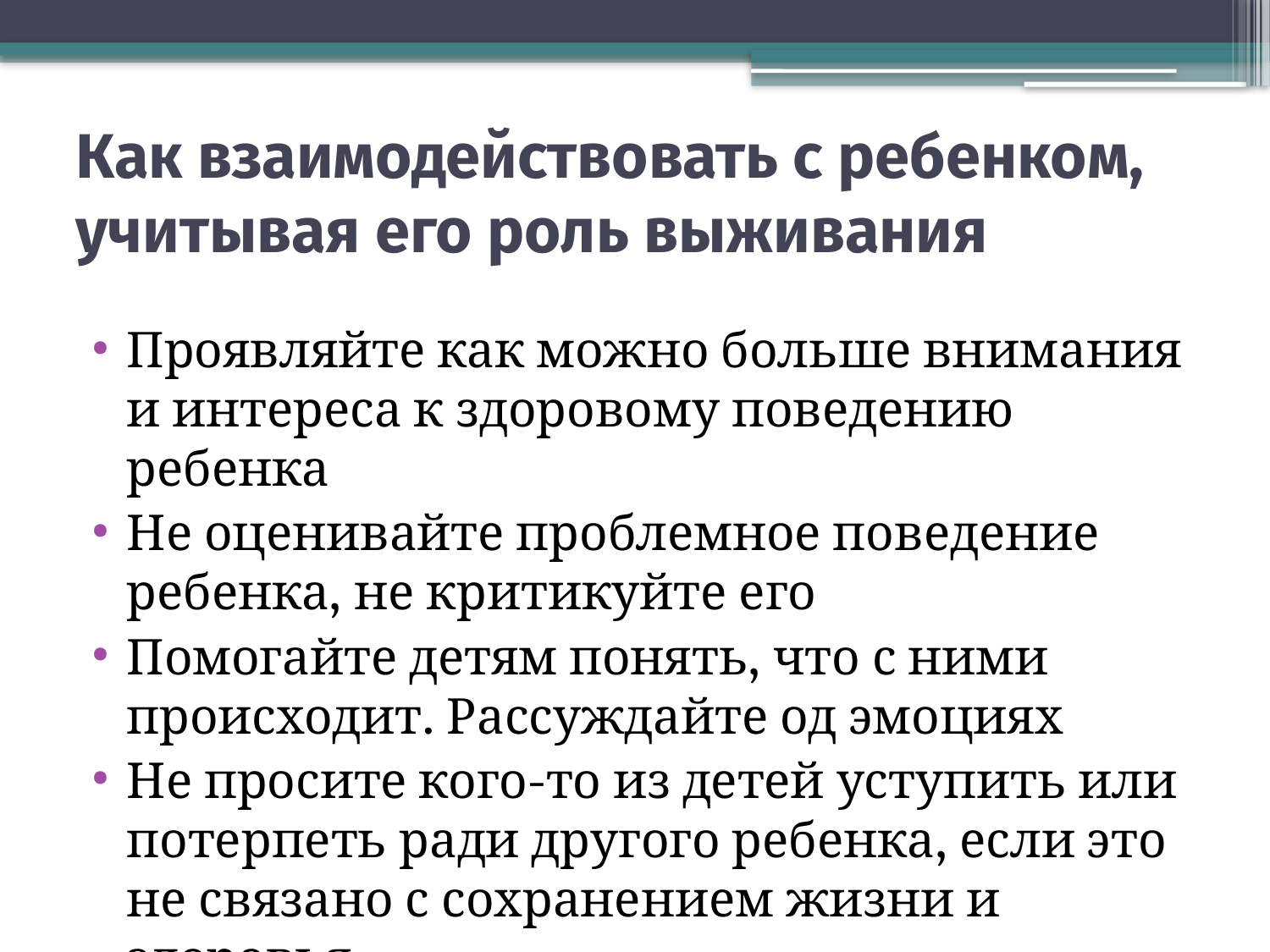

# Как взаимодействовать с ребенком, учитывая его роль выживания
Проявляйте как можно больше внимания и интереса к здоровому поведению ребенка
Не оценивайте проблемное поведение ребенка, не критикуйте его
Помогайте детям понять, что с ними происходит. Рассуждайте од эмоциях
Не просите кого-то из детей уступить или потерпеть ради другого ребенка, если это не связано с сохранением жизни и здоровья